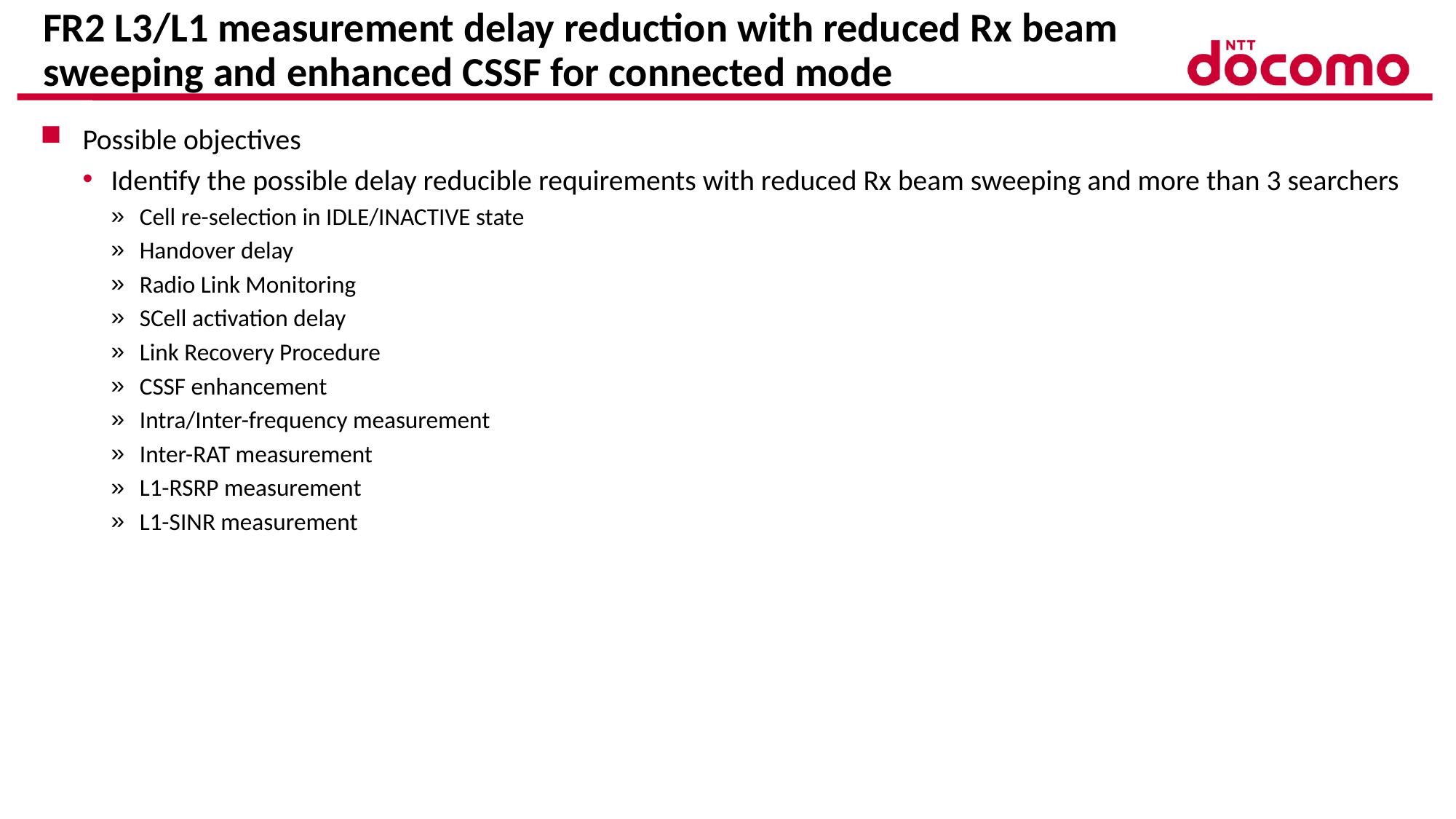

# FR2 L3/L1 measurement delay reduction with reduced Rx beam sweeping and enhanced CSSF for connected mode
Possible objectives
Identify the possible delay reducible requirements with reduced Rx beam sweeping and more than 3 searchers
Cell re-selection in IDLE/INACTIVE state
Handover delay
Radio Link Monitoring
SCell activation delay
Link Recovery Procedure
CSSF enhancement
Intra/Inter-frequency measurement
Inter-RAT measurement
L1-RSRP measurement
L1-SINR measurement